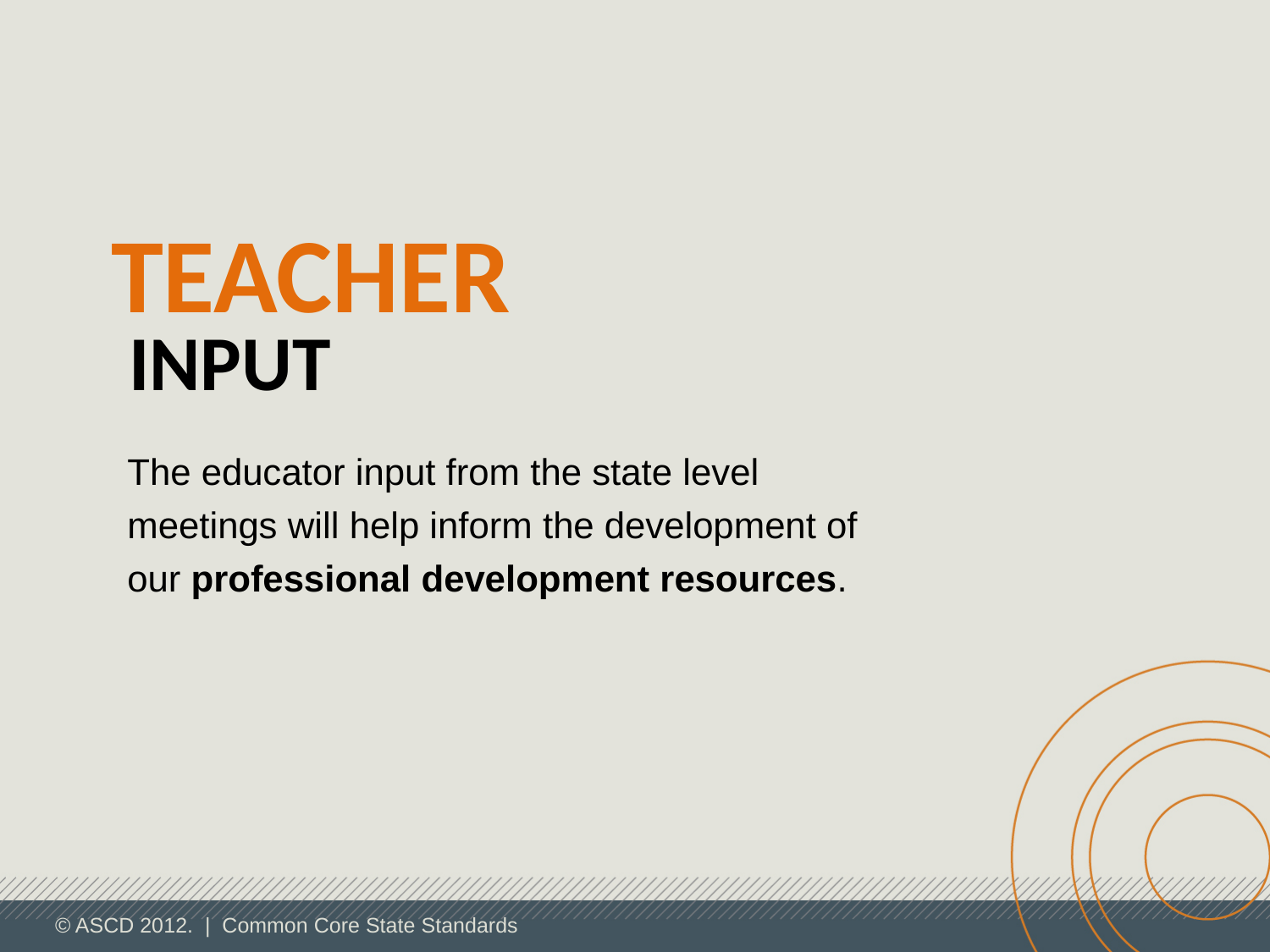

TEACHER
INPUT
The educator input from the state level meetings will help inform the development of our professional development resources.

© ASCD 2012.  |  Common Core State Standards